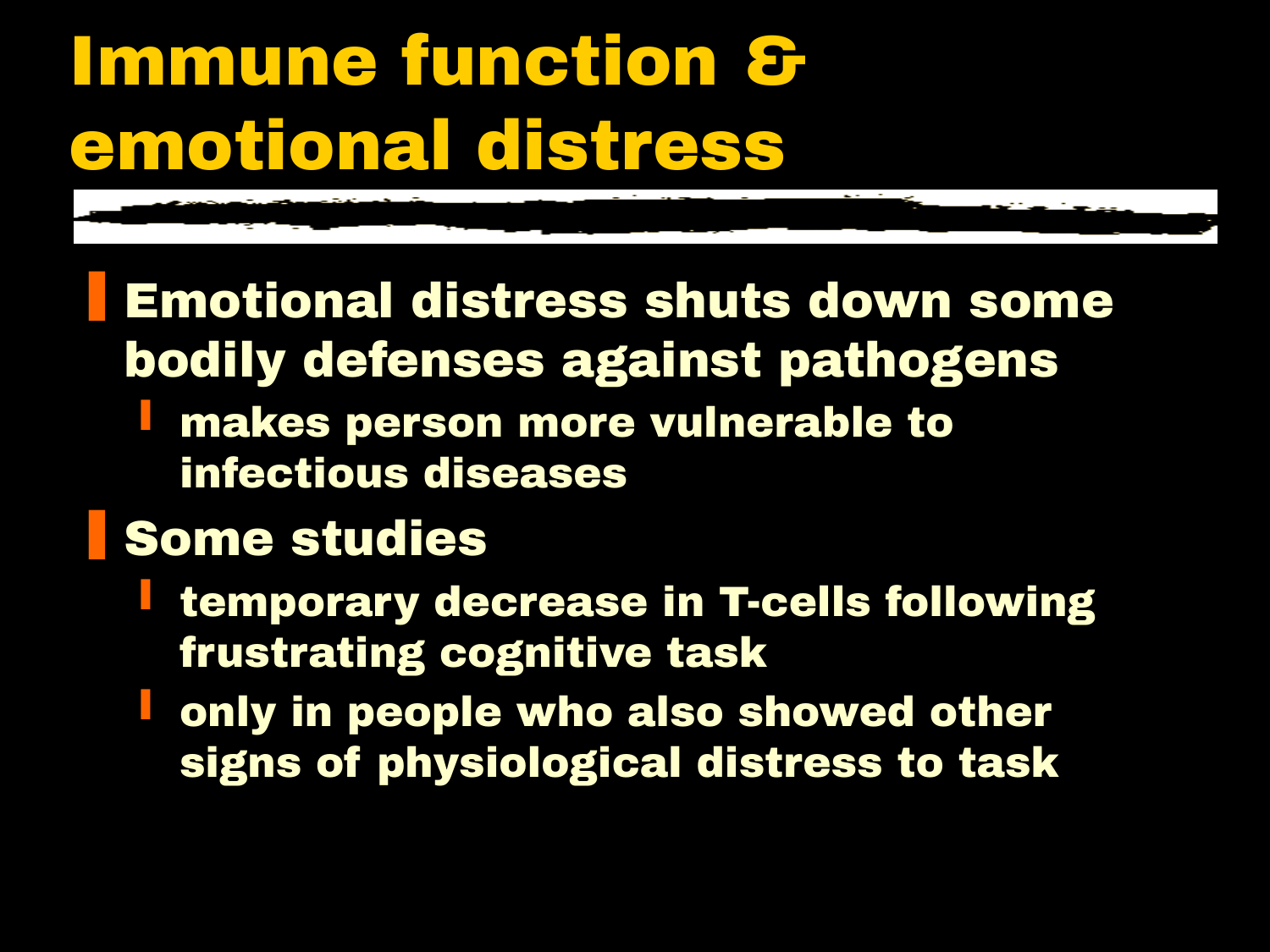

# Immune function & emotional distress
Emotional distress shuts down some bodily defenses against pathogens
makes person more vulnerable to infectious diseases
Some studies
temporary decrease in T-cells following frustrating cognitive task
only in people who also showed other signs of physiological distress to task